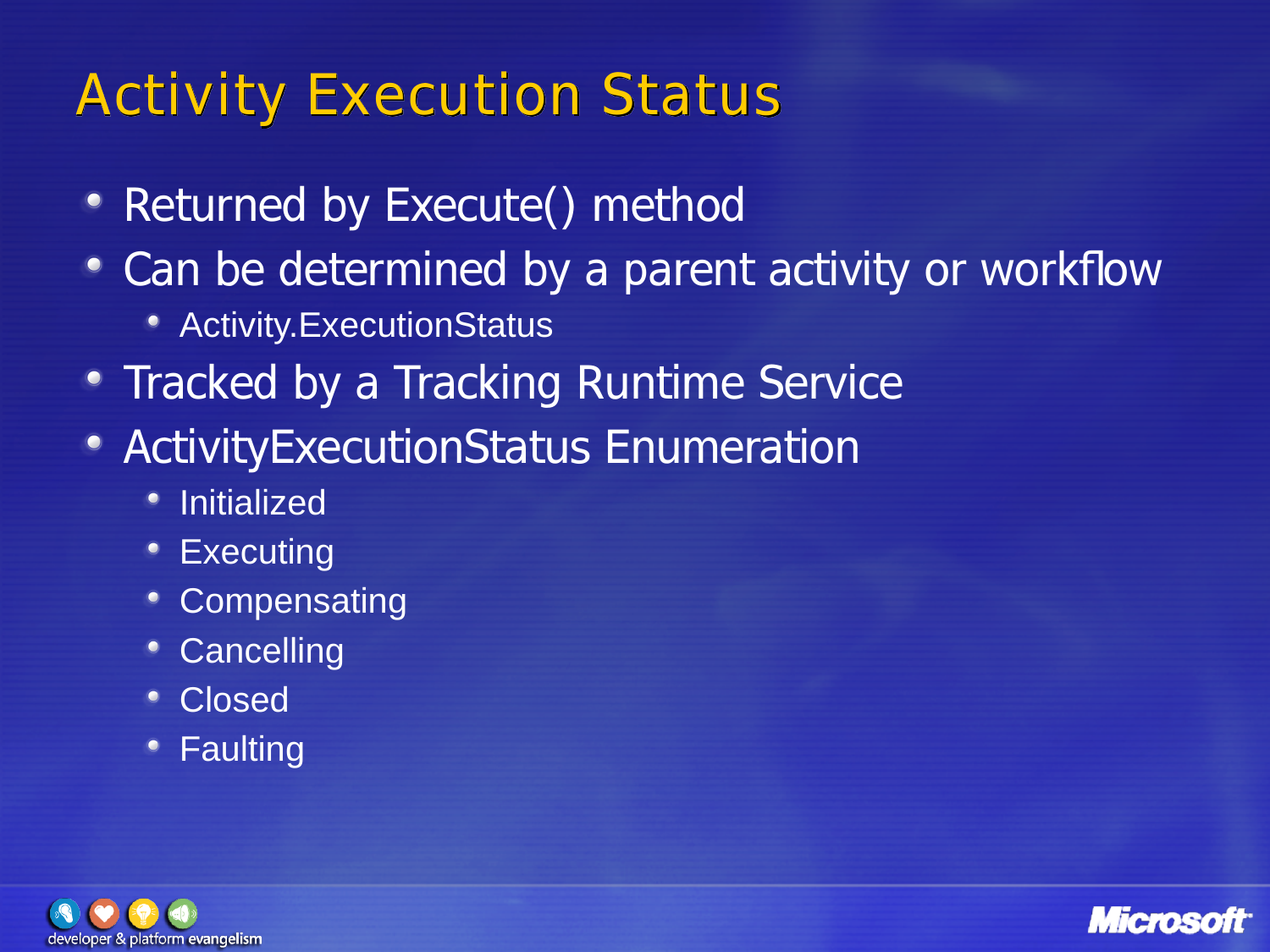

# Activity Execution Status
Returned by Execute() method
Can be determined by a parent activity or workflow
Activity.ExecutionStatus
Tracked by a Tracking Runtime Service
ActivityExecutionStatus Enumeration
Initialized
Executing
Compensating
Cancelling
Closed
Faulting